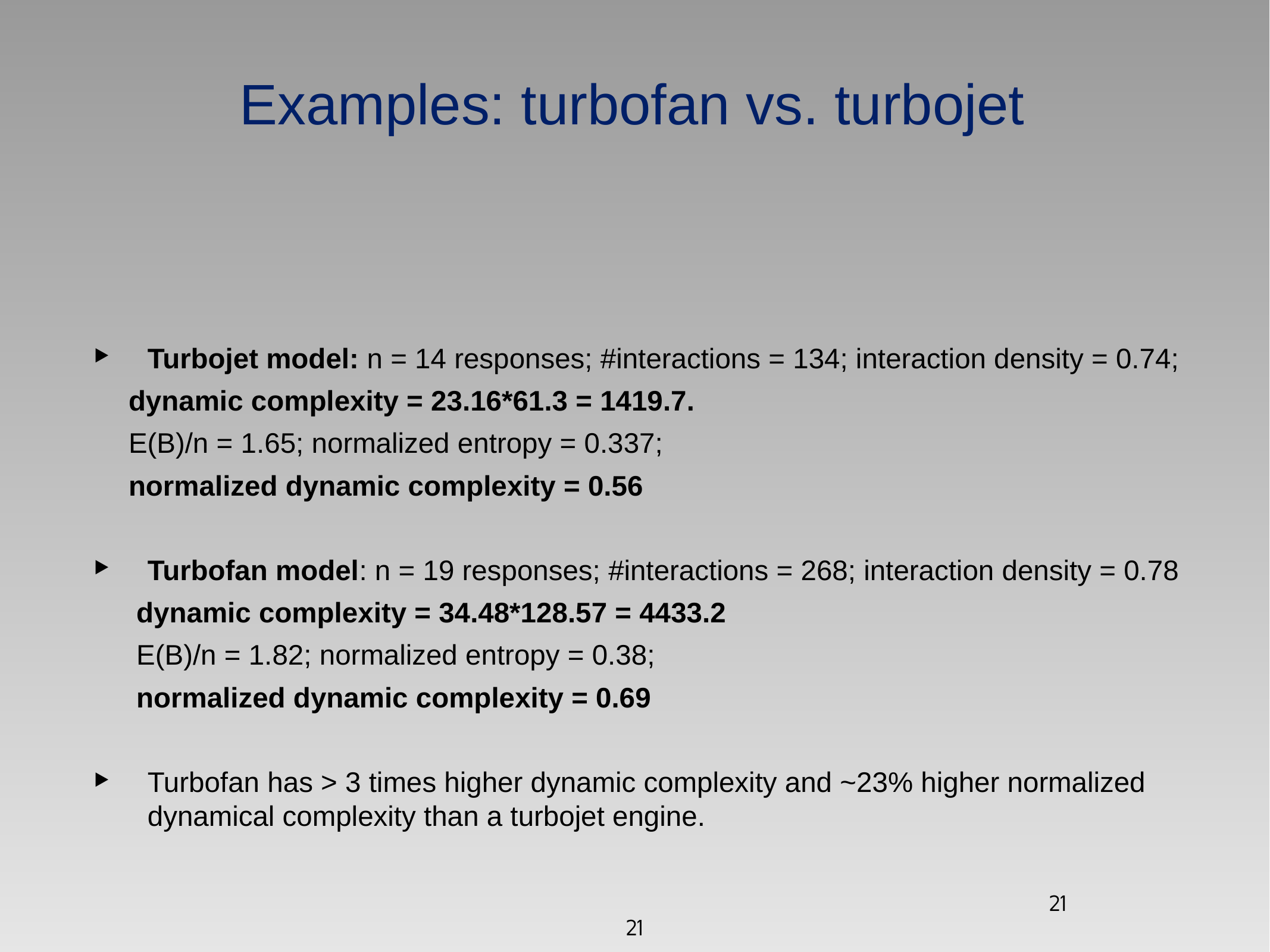

# Examples: turbofan vs. turbojet

Turbojet model: n = 14 responses; #interactions = 134; interaction density = 0.74;
		dynamic complexity = 23.16*61.3 = 1419.7.
		E(B)/n = 1.65; normalized entropy = 0.337;
		normalized dynamic complexity = 0.56

Turbofan model: n = 19 responses; #interactions = 268; interaction density = 0.78
		 dynamic complexity = 34.48*128.57 = 4433.2
		 E(B)/n = 1.82; normalized entropy = 0.38;
		 normalized dynamic complexity = 0.69

Turbofan has > 3 times higher dynamic complexity and ~23% higher normalized dynamical complexity than a turbojet engine.

21
21